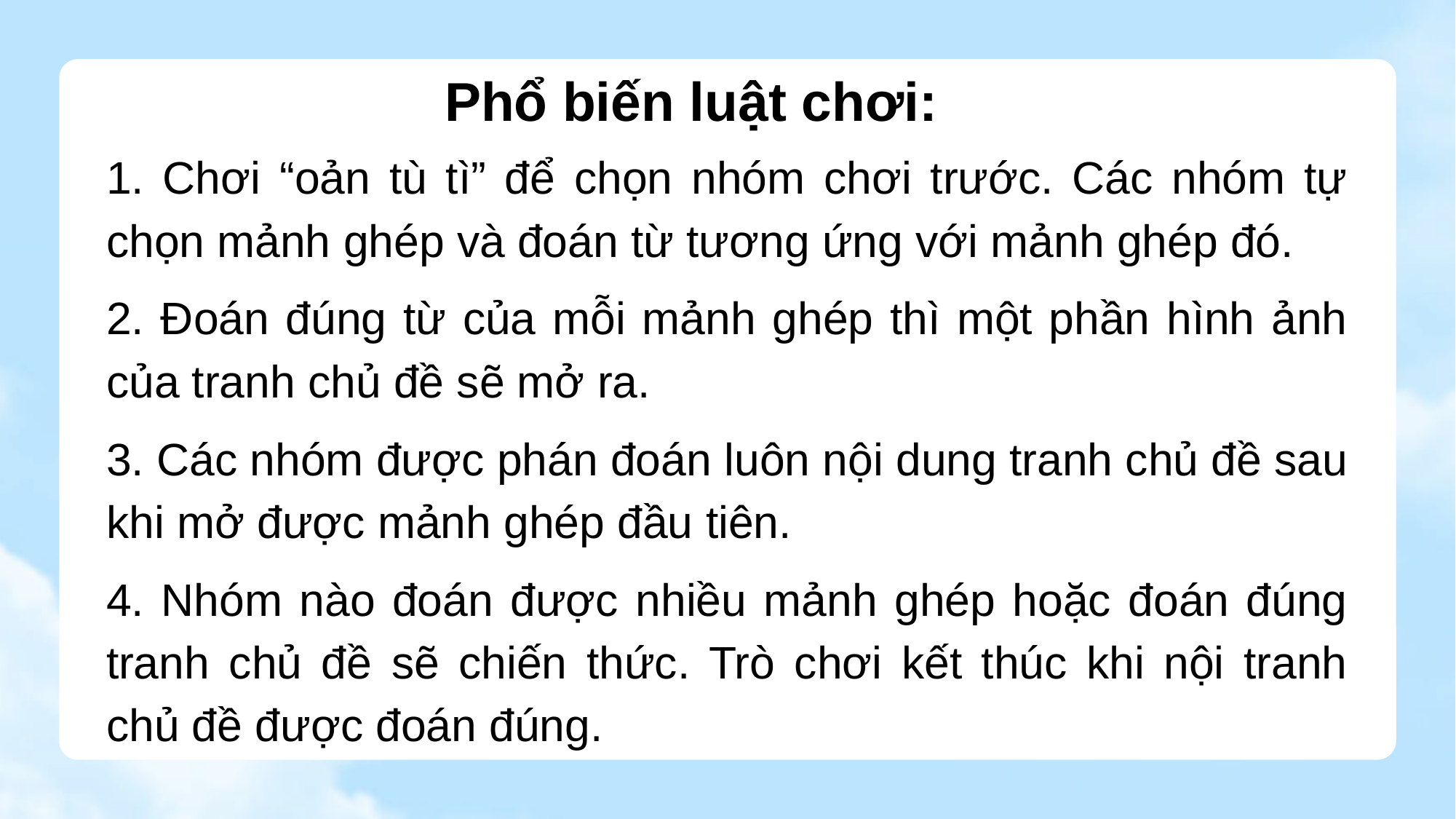

Phổ biến luật chơi:
1. Chơi “oản tù tì” để chọn nhóm chơi trước. Các nhóm tự chọn mảnh ghép và đoán từ tương ứng với mảnh ghép đó.
2. Đoán đúng từ của mỗi mảnh ghép thì một phần hình ảnh của tranh chủ đề sẽ mở ra.
3. Các nhóm được phán đoán luôn nội dung tranh chủ đề sau khi mở được mảnh ghép đầu tiên.
4. Nhóm nào đoán được nhiều mảnh ghép hoặc đoán đúng tranh chủ đề sẽ chiến thức. Trò chơi kết thúc khi nội tranh chủ đề được đoán đúng.